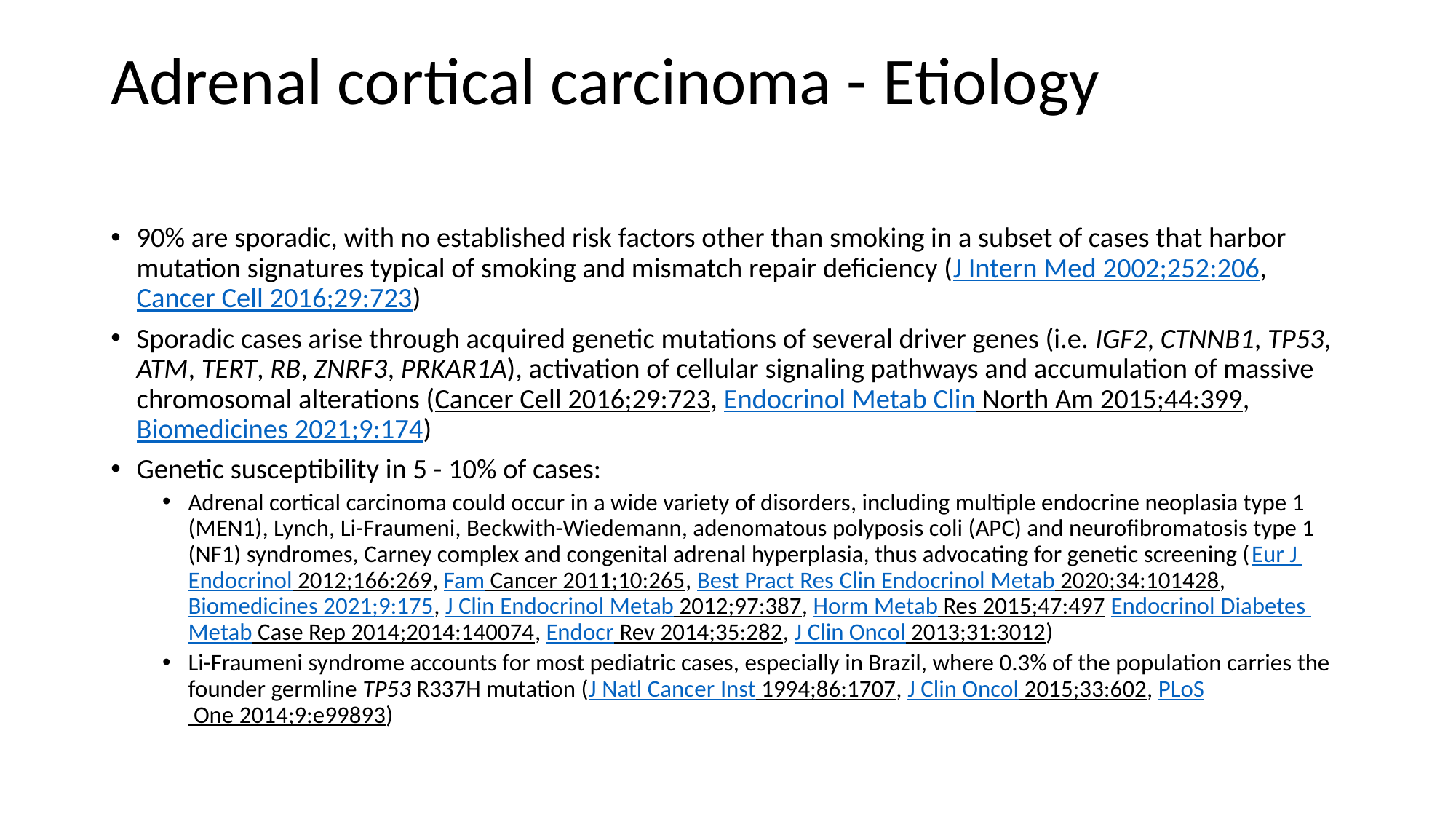

# Adrenal cortical carcinoma - Etiology
90% are sporadic, with no established risk factors other than smoking in a subset of cases that harbor mutation signatures typical of smoking and mismatch repair deficiency (J Intern Med 2002;252:206, Cancer Cell 2016;29:723)
Sporadic cases arise through acquired genetic mutations of several driver genes (i.e. IGF2, CTNNB1, TP53, ATM, TERT, RB, ZNRF3, PRKAR1A), activation of cellular signaling pathways and accumulation of massive chromosomal alterations (Cancer Cell 2016;29:723, Endocrinol Metab Clin North Am 2015;44:399, Biomedicines 2021;9:174)
Genetic susceptibility in 5 - 10% of cases:
Adrenal cortical carcinoma could occur in a wide variety of disorders, including multiple endocrine neoplasia type 1 (MEN1), Lynch, Li-Fraumeni, Beckwith-Wiedemann, adenomatous polyposis coli (APC) and neurofibromatosis type 1 (NF1) syndromes, Carney complex and congenital adrenal hyperplasia, thus advocating for genetic screening (Eur J Endocrinol 2012;166:269, Fam Cancer 2011;10:265, Best Pract Res Clin Endocrinol Metab 2020;34:101428, Biomedicines 2021;9:175, J Clin Endocrinol Metab 2012;97:387, Horm Metab Res 2015;47:497 Endocrinol Diabetes Metab Case Rep 2014;2014:140074, Endocr Rev 2014;35:282, J Clin Oncol 2013;31:3012)
Li-Fraumeni syndrome accounts for most pediatric cases, especially in Brazil, where 0.3% of the population carries the founder germline TP53 R337H mutation (J Natl Cancer Inst 1994;86:1707, J Clin Oncol 2015;33:602, PLoS One 2014;9:e99893)